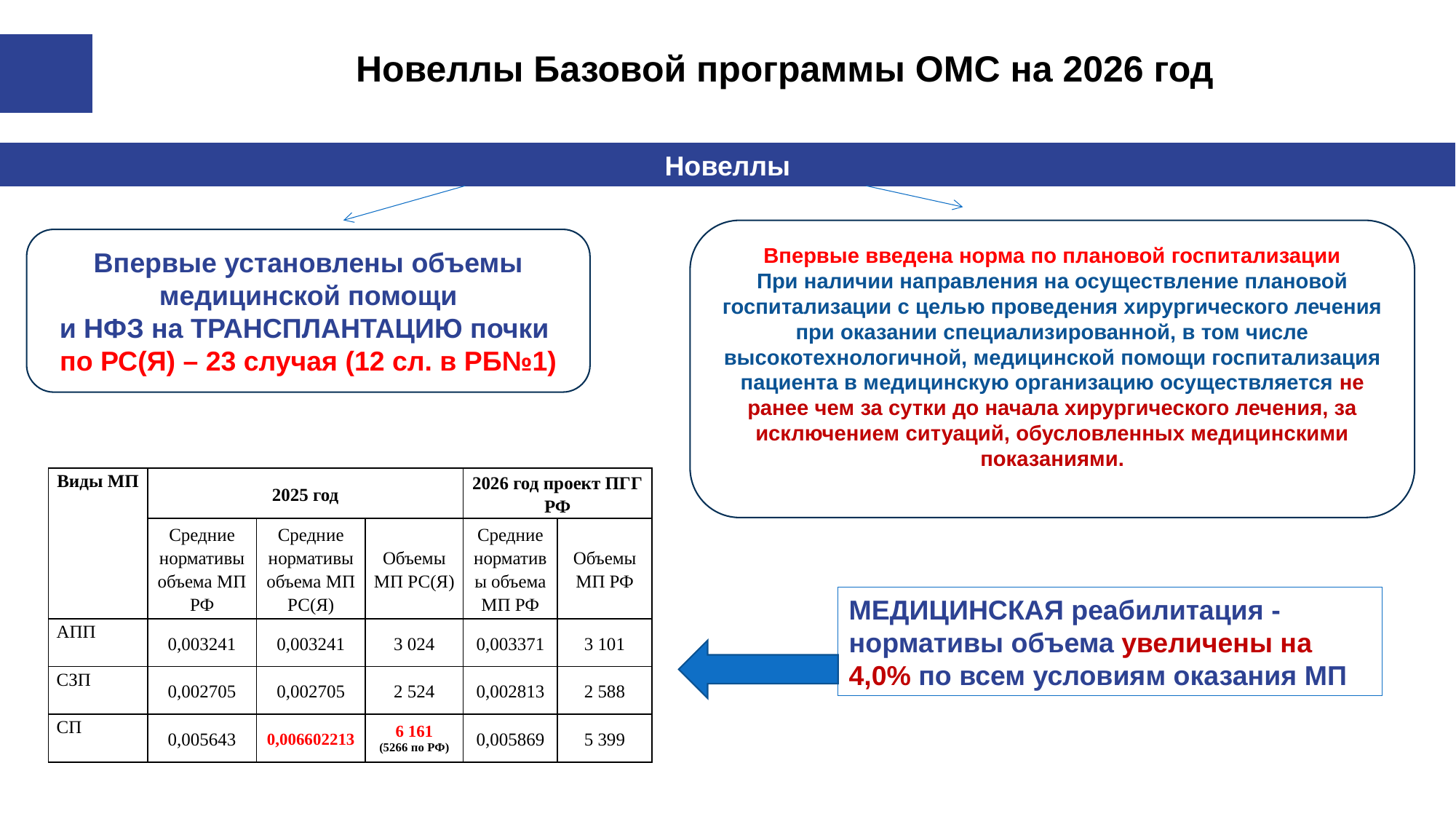

# Новеллы Базовой программы ОМС на 2026 год

Новеллы
Впервые введена норма по плановой госпитализации
При наличии направления на осуществление плановой госпитализации с целью проведения хирургического лечения при оказании специализированной, в том числе высокотехнологичной, медицинской помощи госпитализация пациента в медицинскую организацию осуществляется не ранее чем за сутки до начала хирургического лечения, за исключением ситуаций, обусловленных медицинскими показаниями.

Впервые установлены объемы медицинской помощи
и НФЗ на ТРАНСПЛАНТАЦИЮ почки
по РС(Я) – 23 случая (12 сл. в РБ№1)
| Виды МП | 2025 год |  |  | 2026 год проект ПГГ РФ |  |
| --- | --- | --- | --- | --- | --- |
|  | Средние нормативы объема МП РФ | Средние нормативы объема МП РС(Я) | Объемы МП РС(Я) | Средние нормативы объема МП РФ | Объемы МП РФ |
| АПП | 0,003241 | 0,003241 | 3 024 | 0,003371 | 3 101 |
| СЗП | 0,002705 | 0,002705 | 2 524 | 0,002813 | 2 588 |
| СП | 0,005643 | 0,006602213 | 6 161 (5266 по РФ) | 0,005869 | 5 399 |
МЕДИЦИНСКАЯ реабилитация - нормативы объема увеличены на 4,0% по всем условиям оказания МП